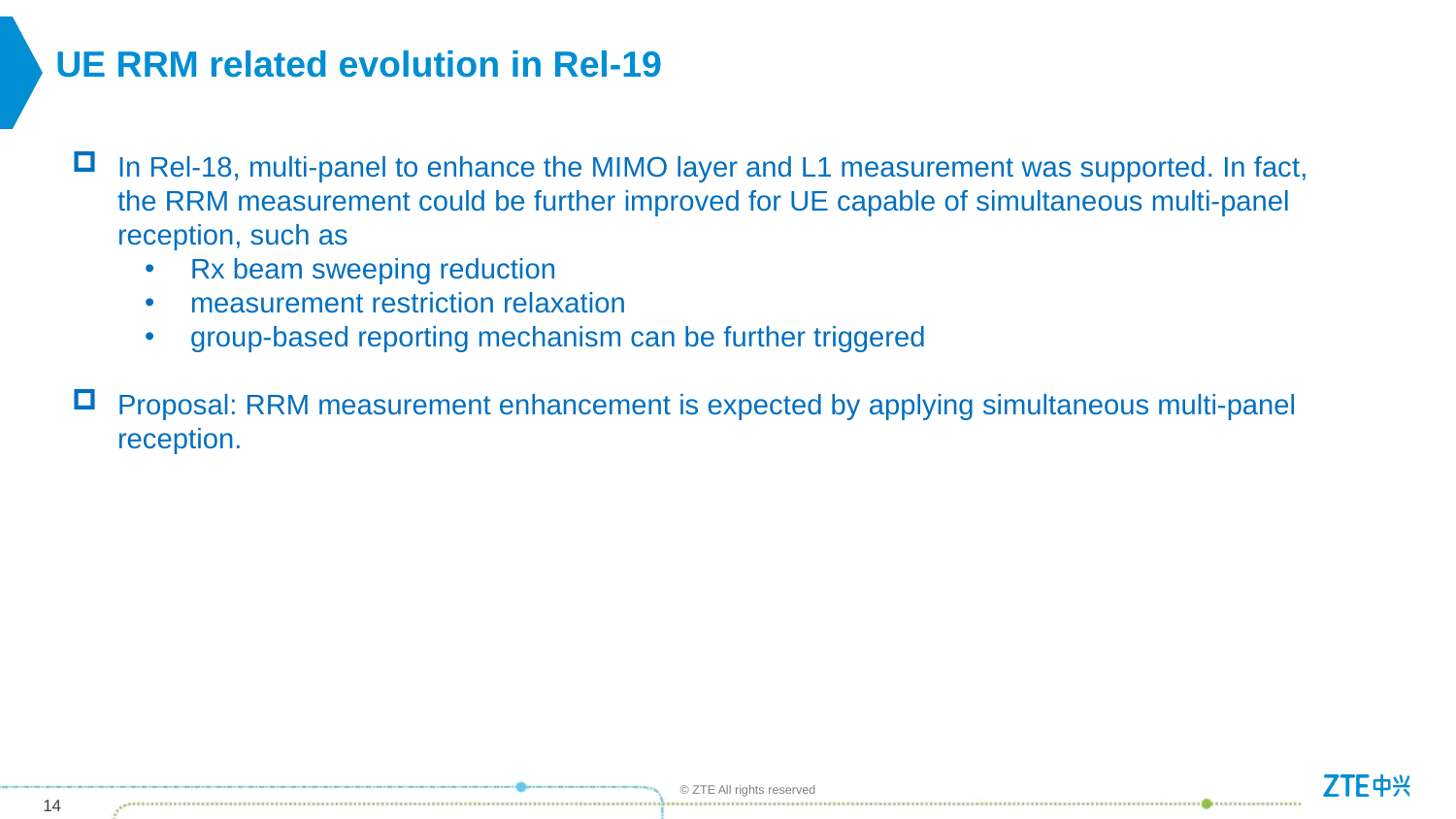

# UE RRM related evolution in Rel-19

In Rel-18, multi-panel to enhance the MIMO layer and L1 measurement was supported. In fact, the RRM measurement could be further improved for UE capable of simultaneous multi-panel reception, such as
Rx beam sweeping reduction
measurement restriction relaxation
group-based reporting mechanism can be further triggered

Proposal: RRM measurement enhancement is expected by applying simultaneous multi-panel reception.